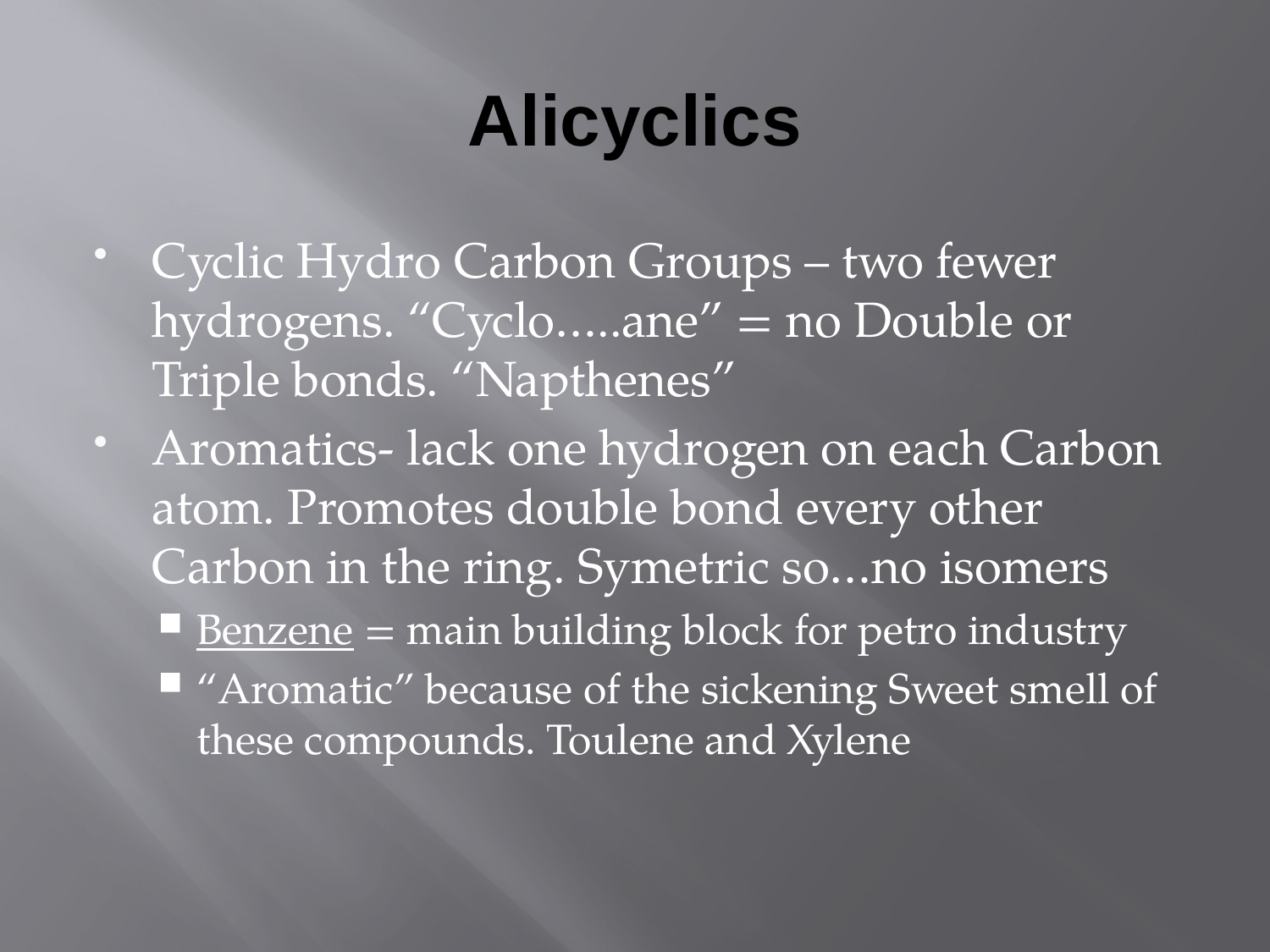

# Alicyclics
Cyclic Hydro Carbon Groups – two fewer hydrogens. “Cyclo…..ane” = no Double or Triple bonds. “Napthenes”
Aromatics- lack one hydrogen on each Carbon atom. Promotes double bond every other Carbon in the ring. Symetric so…no isomers
Benzene = main building block for petro industry
“Aromatic” because of the sickening Sweet smell of these compounds. Toulene and Xylene